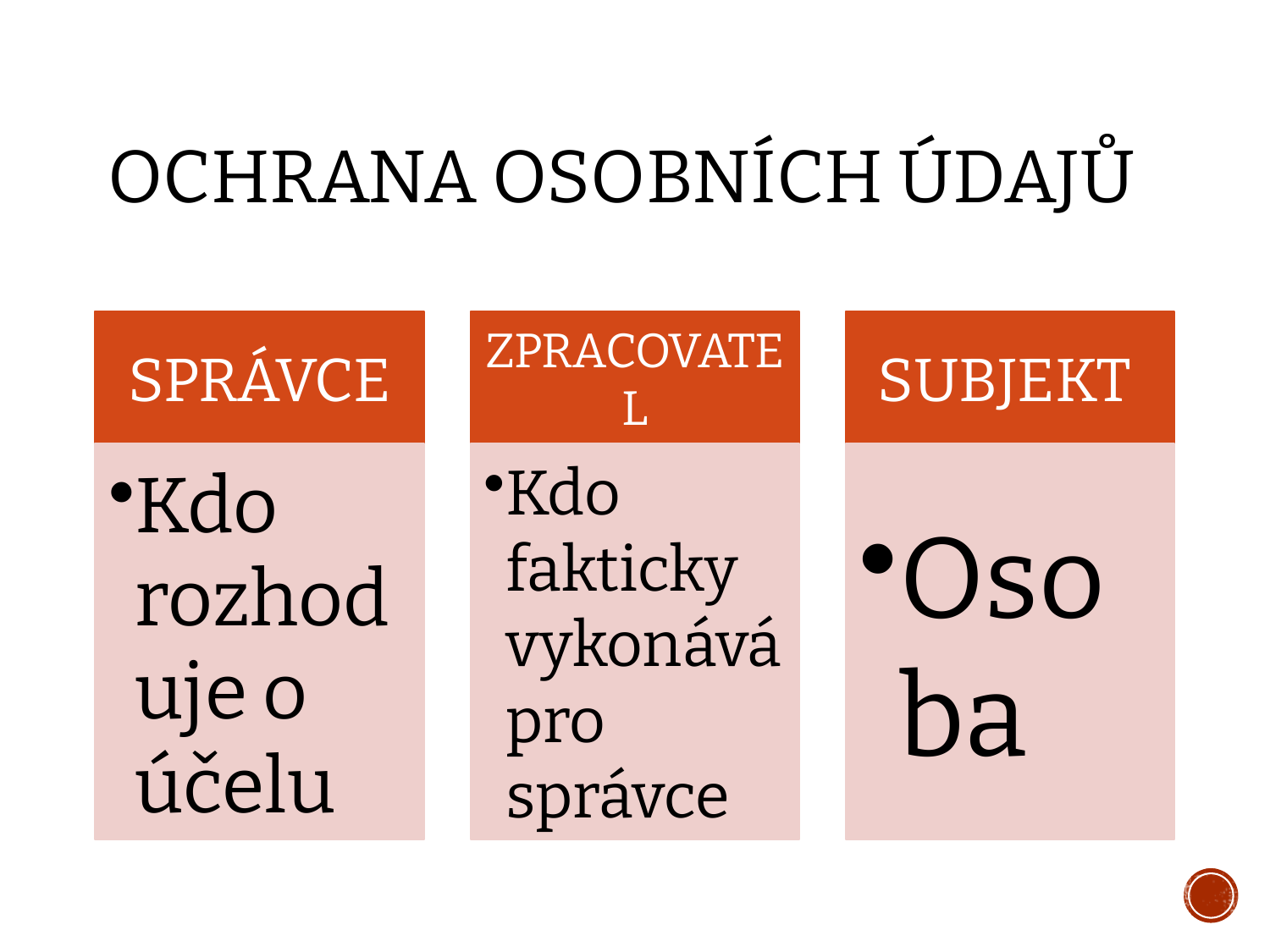

# Ochrana osobních údajů
SPRÁVCE
SUBJEKT
ZPRACOVATEL
Kdo rozhoduje o účelu
Kdo fakticky vykonává pro správce
Osoba